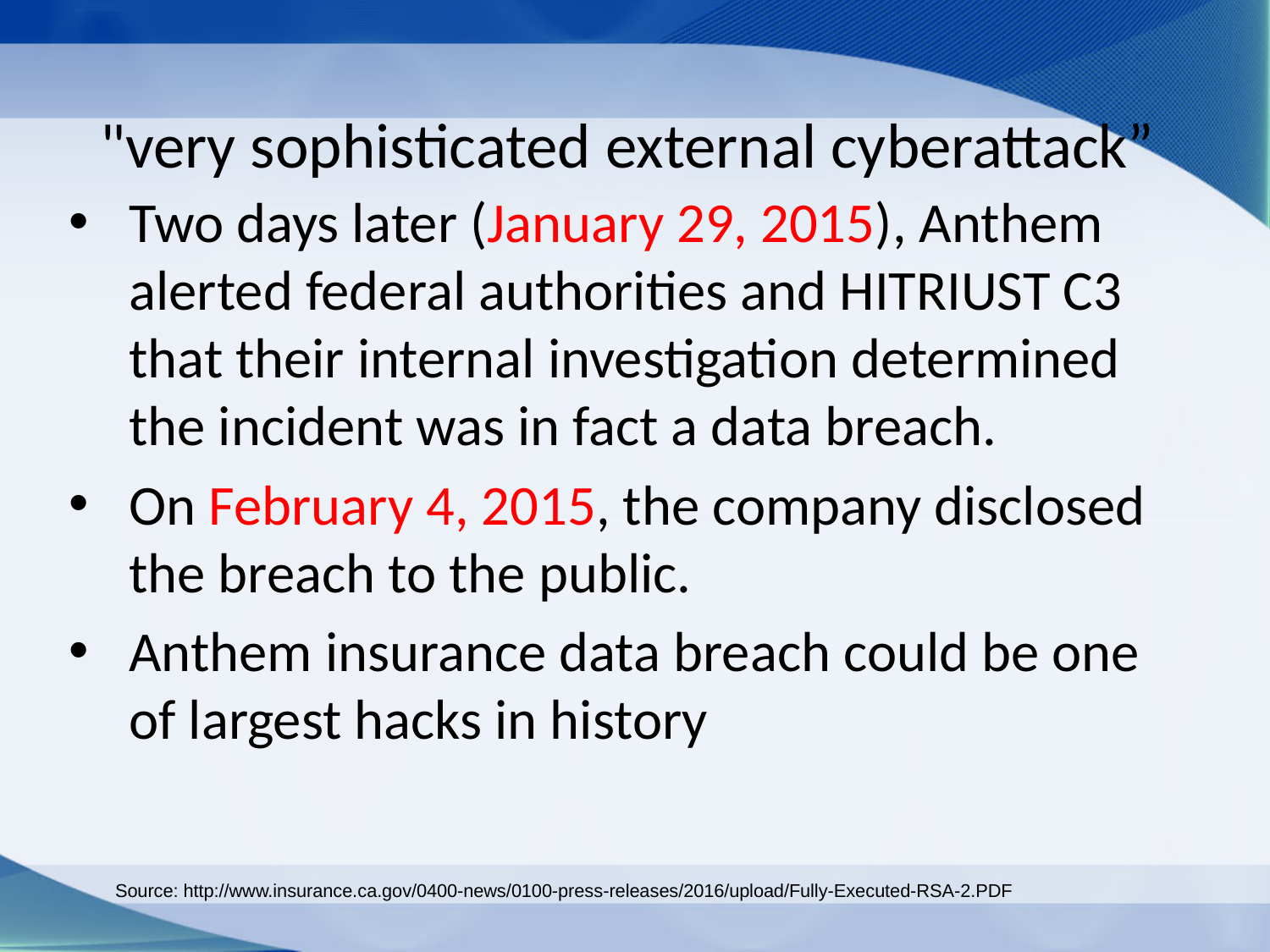

# "very sophisticated external cyberattack”
Two days later (January 29, 2015), Anthem alerted federal authorities and HITRIUST C3 that their internal investigation determined the incident was in fact a data breach.
On February 4, 2015, the company disclosed the breach to the public.
Anthem insurance data breach could be one of largest hacks in history
Source: http://www.insurance.ca.gov/0400-news/0100-press-releases/2016/upload/Fully-Executed-RSA-2.PDF